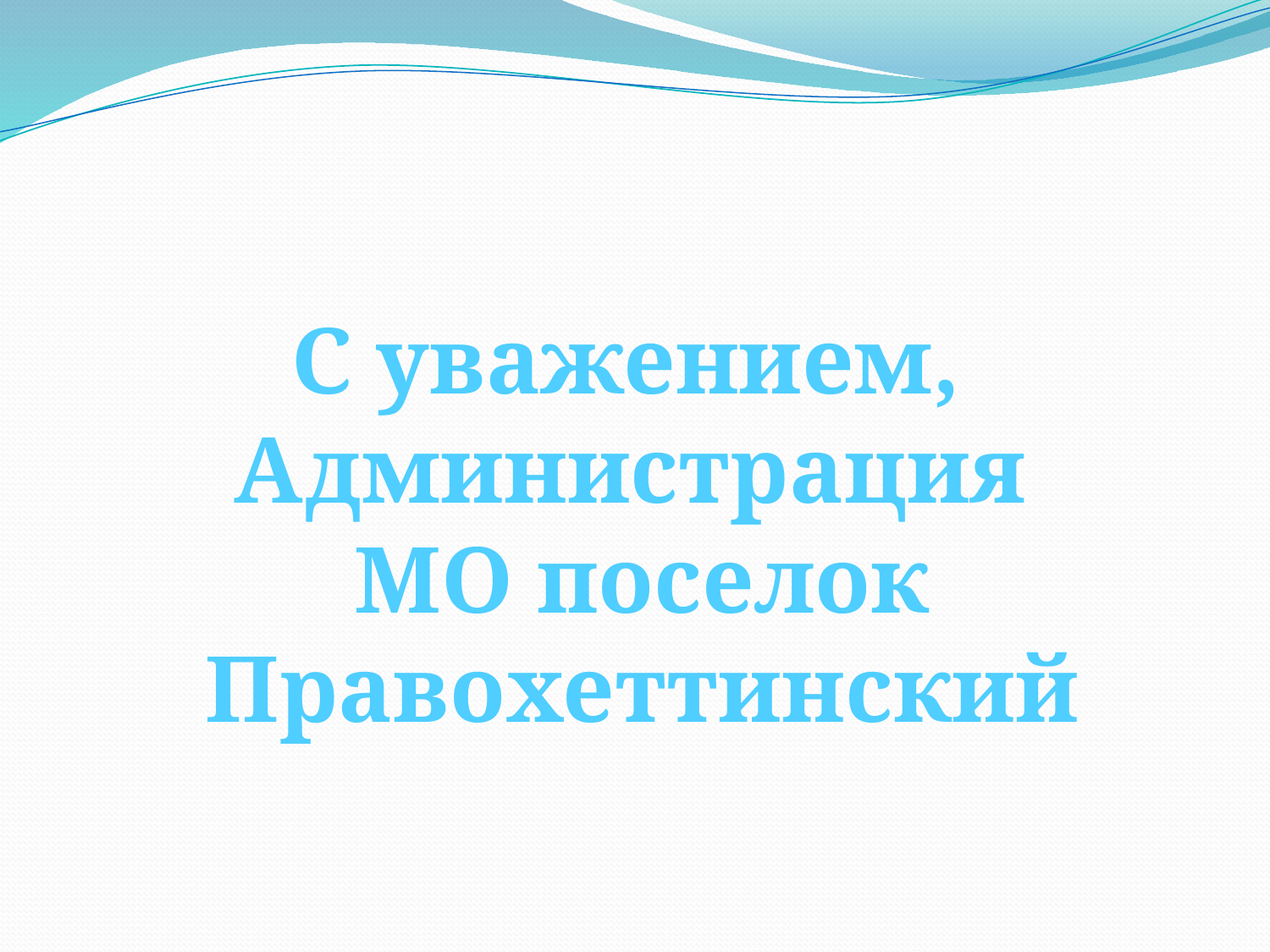

#
С уважением, Администрация
МО поселок Правохеттинский